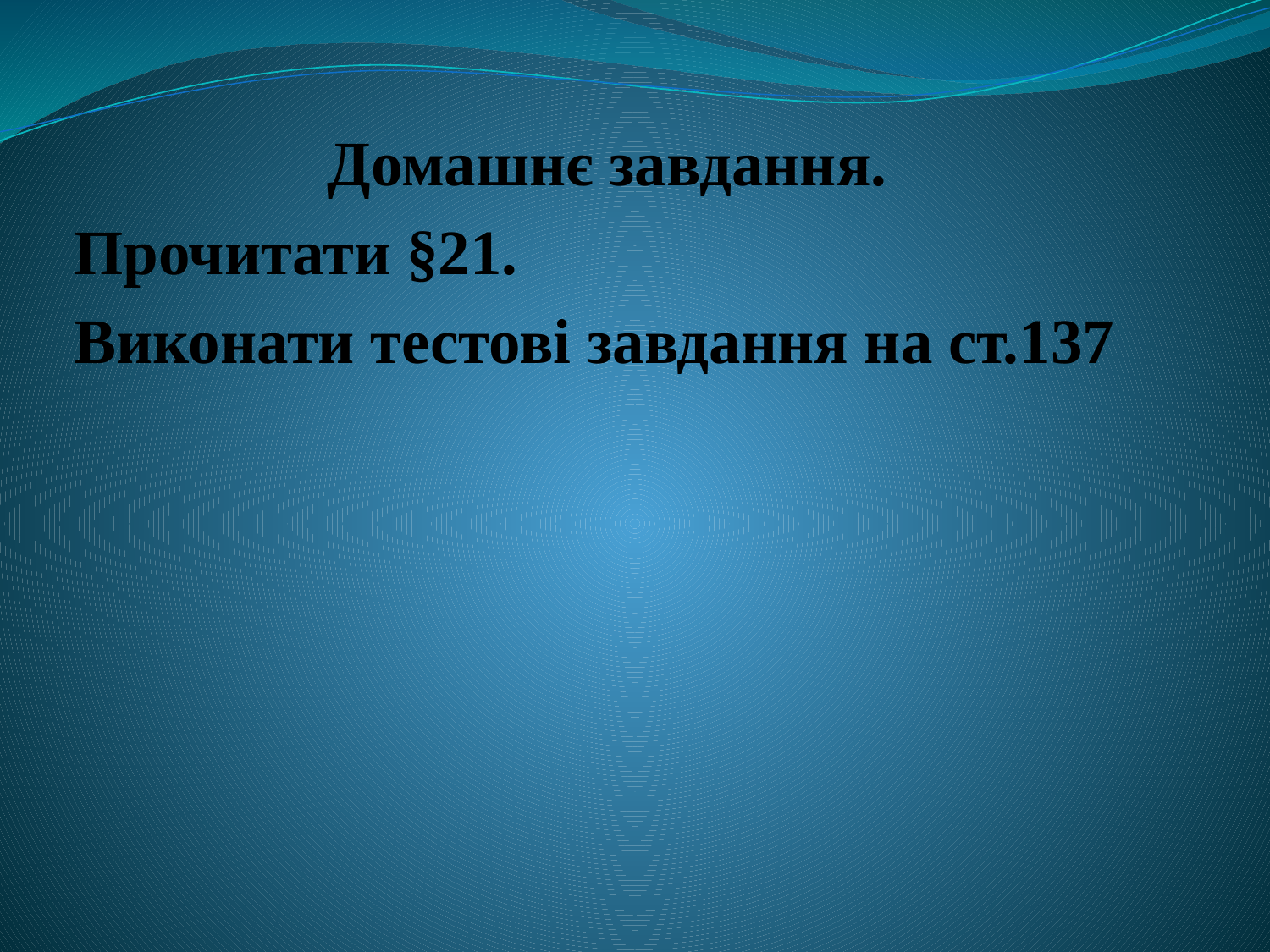

#
Домашнє завдання.
Прочитати §21.
Виконати тестові завдання на ст.137